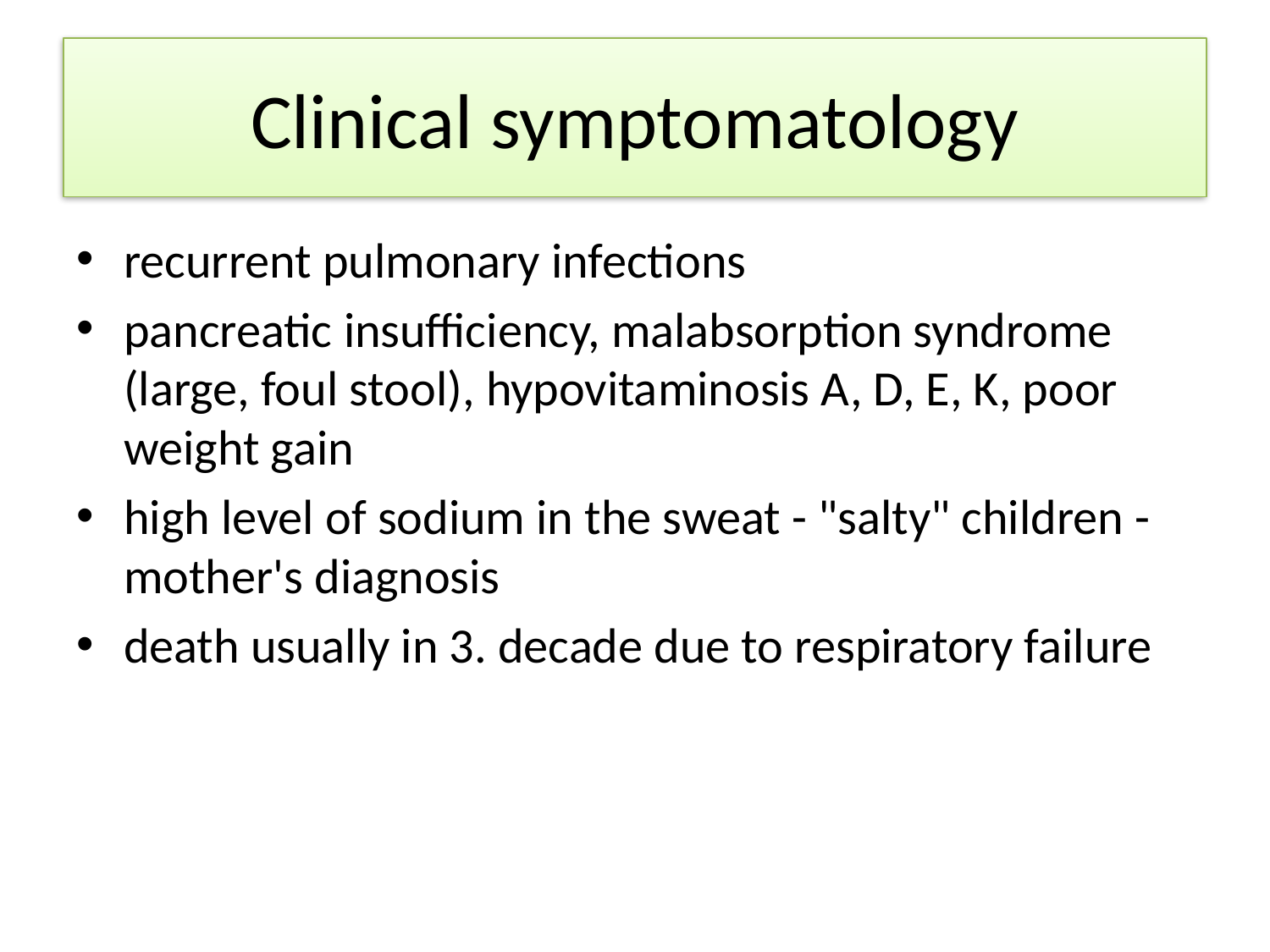

# Clinical symptomatology
recurrent pulmonary infections
pancreatic insufficiency, malabsorption syndrome (large, foul stool), hypovitaminosis A, D, E, K, poor weight gain
high level of sodium in the sweat - "salty" children - mother's diagnosis
death usually in 3. decade due to respiratory failure